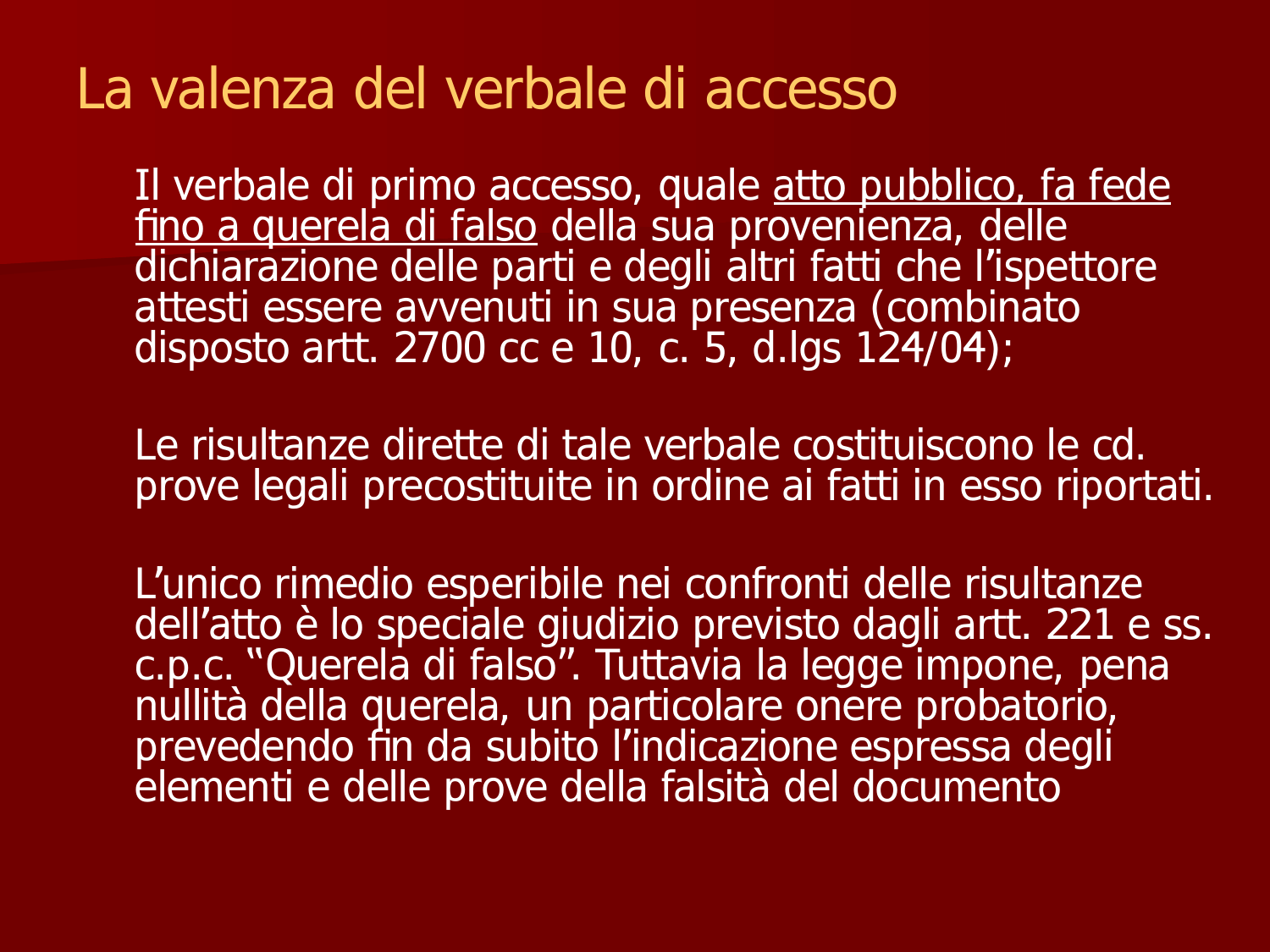

# La valenza del verbale di accesso
	Il verbale di primo accesso, quale atto pubblico, fa fede fino a querela di falso della sua provenienza, delle dichiarazione delle parti e degli altri fatti che l’ispettore attesti essere avvenuti in sua presenza (combinato disposto artt. 2700 cc e 10, c. 5, d.lgs 124/04);

	Le risultanze dirette di tale verbale costituiscono le cd. prove legali precostituite in ordine ai fatti in esso riportati.

	L’unico rimedio esperibile nei confronti delle risultanze dell’atto è lo speciale giudizio previsto dagli artt. 221 e ss. c.p.c. “Querela di falso”. Tuttavia la legge impone, pena nullità della querela, un particolare onere probatorio, prevedendo fin da subito l’indicazione espressa degli elementi e delle prove della falsità del documento